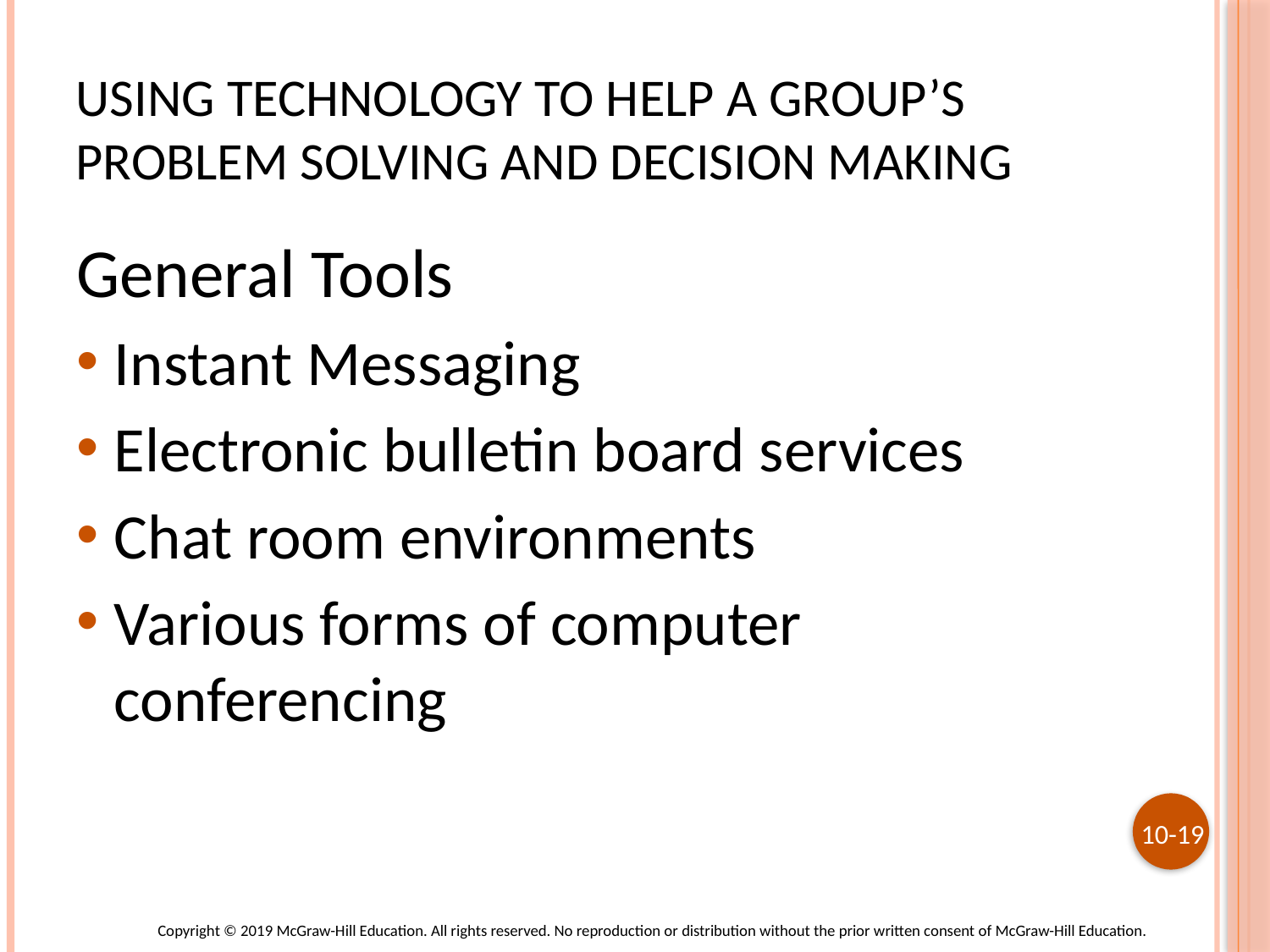

# Using technology to help a group’s problem solving and decision making
General Tools
Instant Messaging
Electronic bulletin board services
Chat room environments
Various forms of computer conferencing